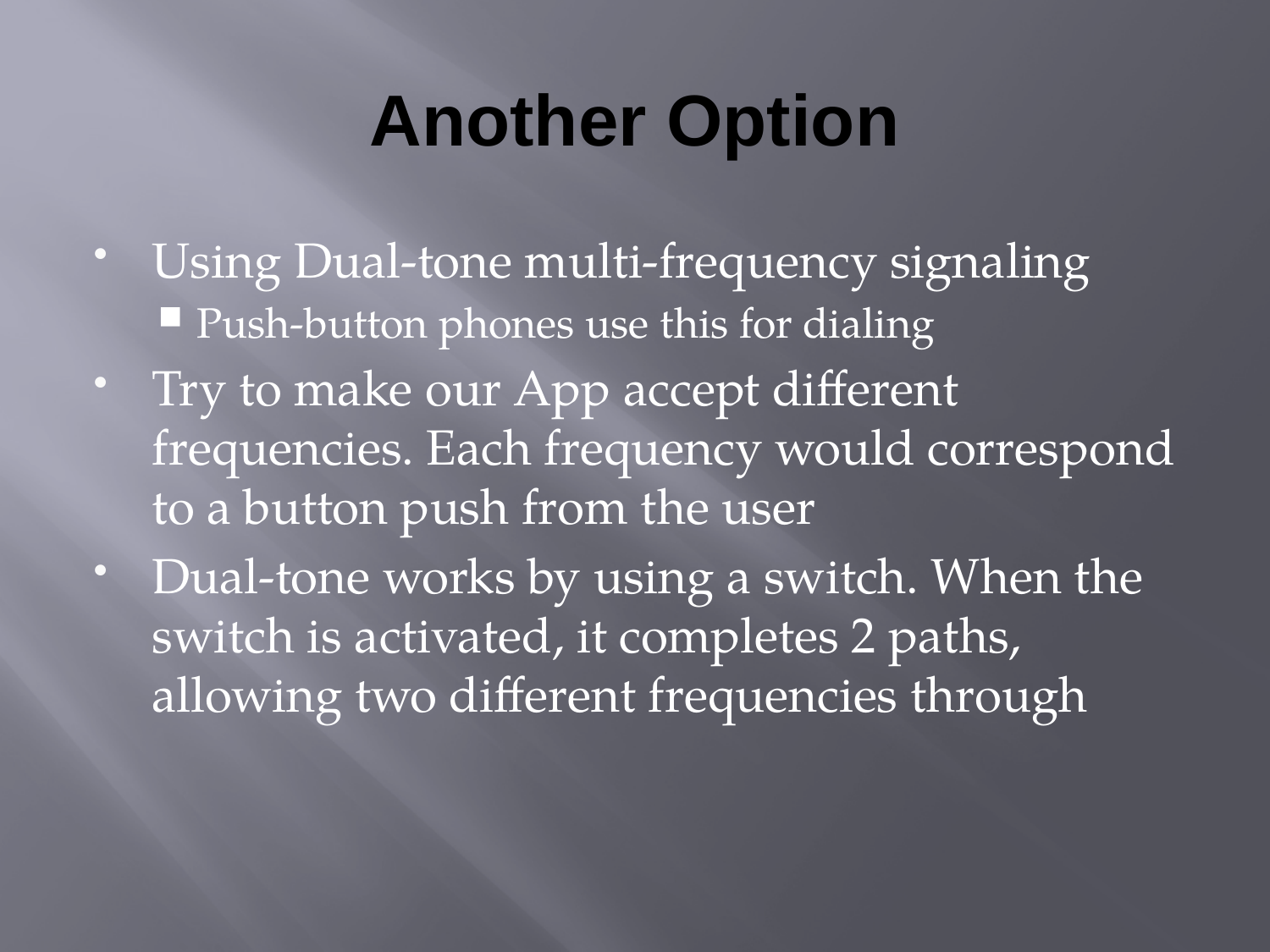

# Another Option
Using Dual-tone multi-frequency signaling
Push-button phones use this for dialing
Try to make our App accept different frequencies. Each frequency would correspond to a button push from the user
Dual-tone works by using a switch. When the switch is activated, it completes 2 paths, allowing two different frequencies through